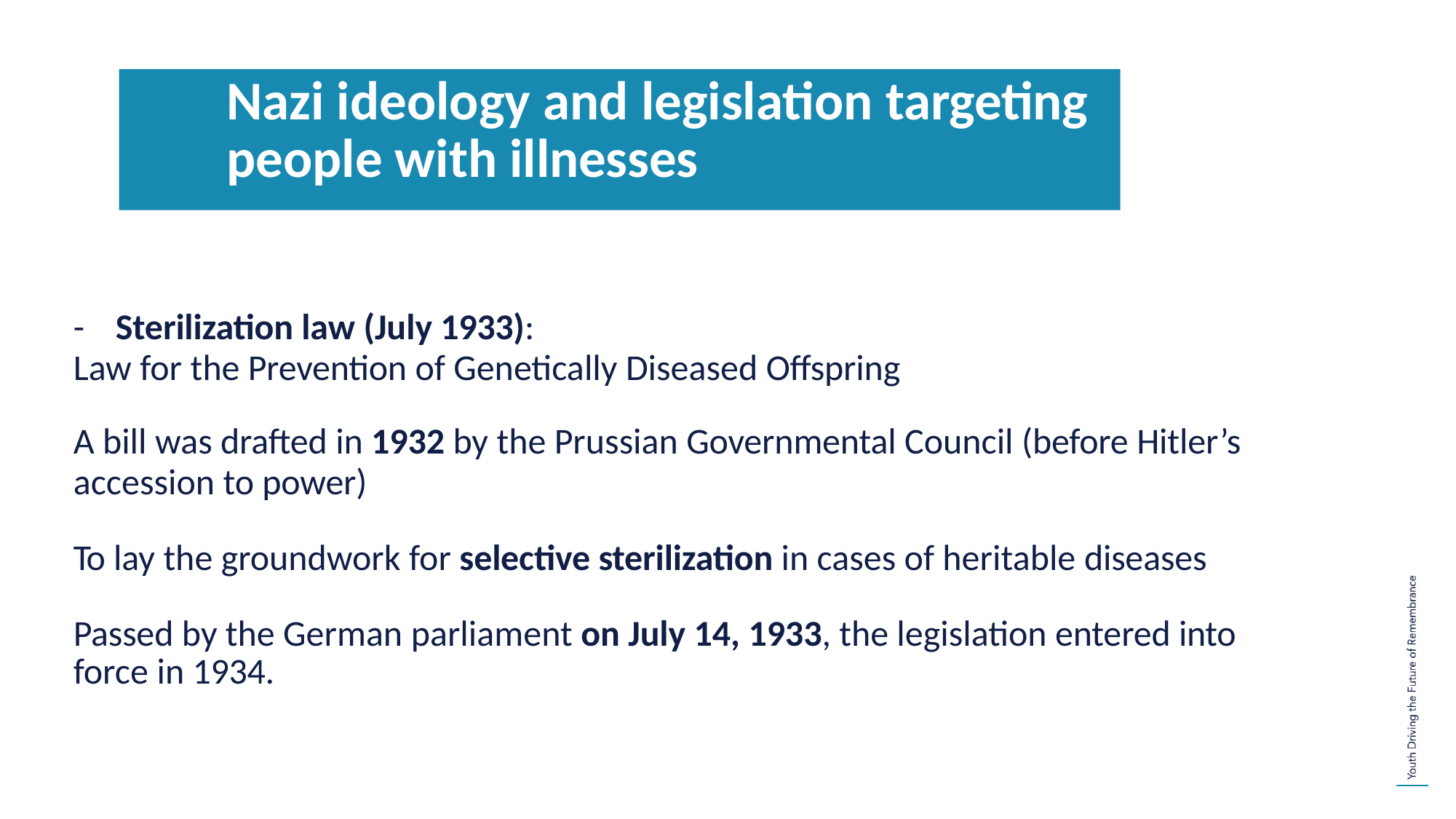

# Nazi ideology and legislation targeting people with illnesses
-	Sterilization law (July 1933):
Law for the Prevention of Genetically Diseased Offspring
A bill was drafted in 1932 by the Prussian Governmental Council (before Hitler’s
accession to power)
To lay the groundwork for selective sterilization in cases of heritable diseases
Passed by the German parliament on July 14, 1933, the legislation entered into force in 1934.